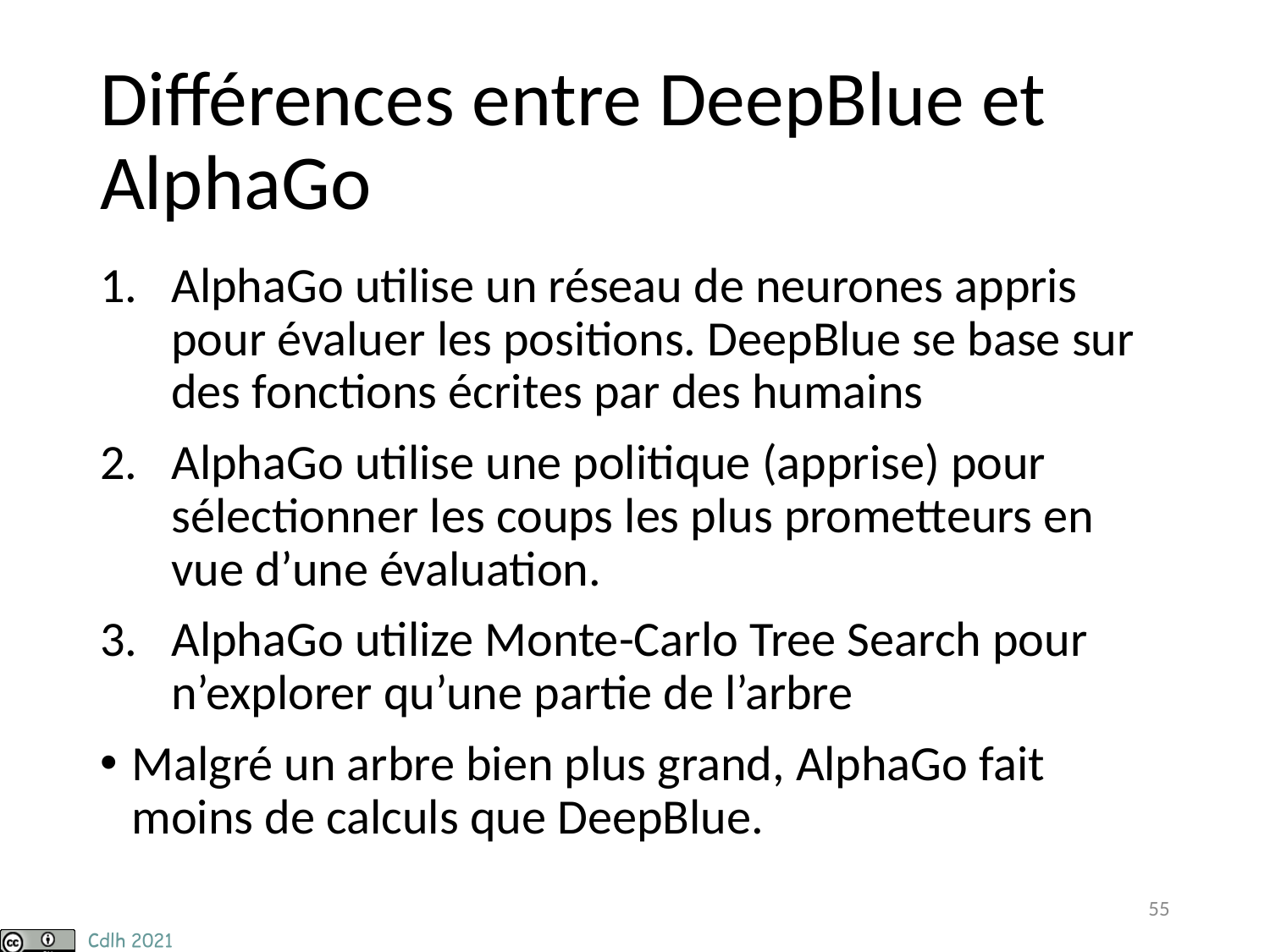

# Différences entre DeepBlue et AlphaGo
AlphaGo utilise un réseau de neurones appris pour évaluer les positions. DeepBlue se base sur des fonctions écrites par des humains
AlphaGo utilise une politique (apprise) pour sélectionner les coups les plus prometteurs en vue d’une évaluation.
AlphaGo utilize Monte-Carlo Tree Search pour n’explorer qu’une partie de l’arbre
Malgré un arbre bien plus grand, AlphaGo fait moins de calculs que DeepBlue.

55